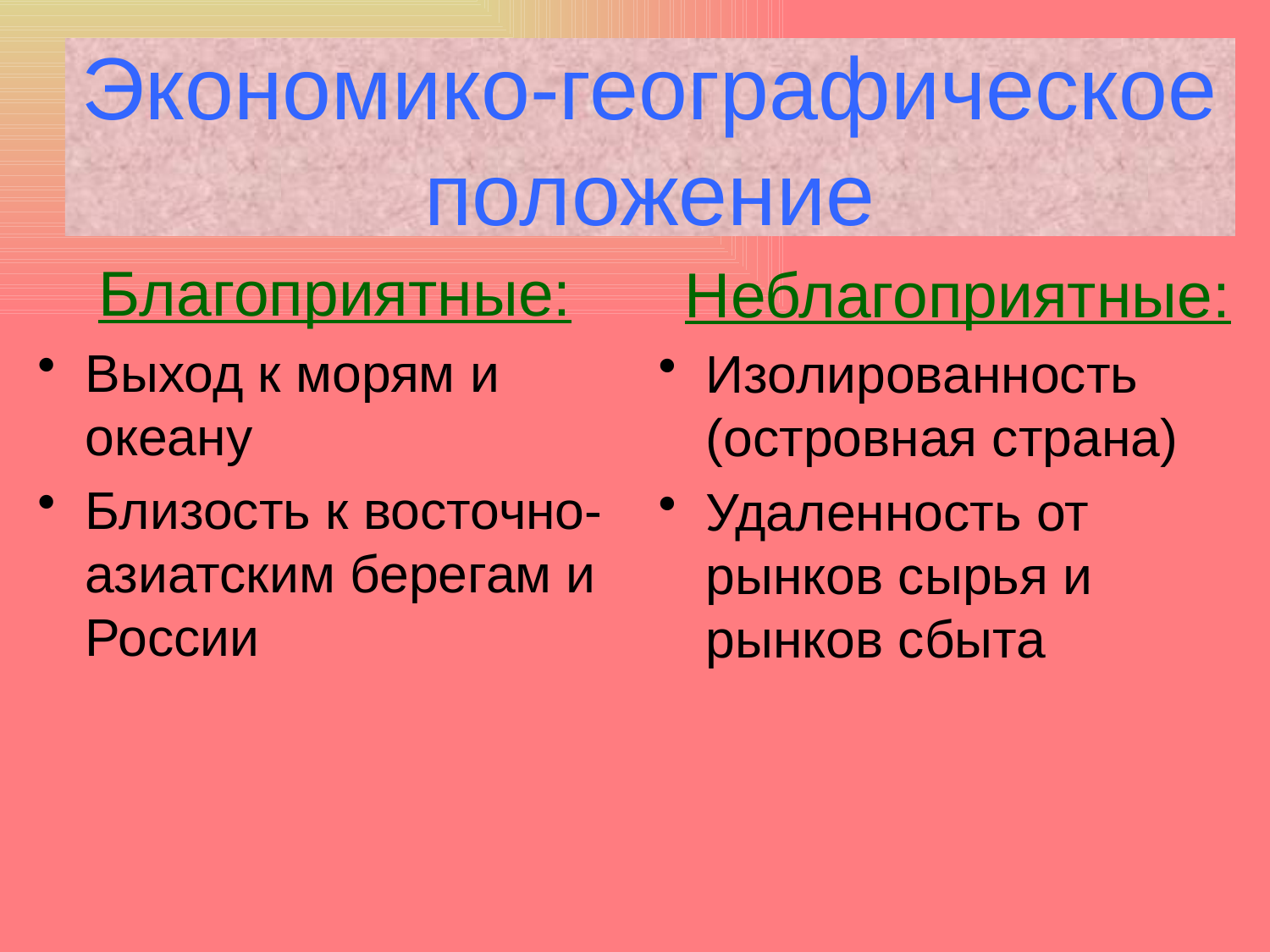

# Экономико-географическое положение
Благоприятные:
Выход к морям и океану
Близость к восточно- азиатским берегам и России
Неблагоприятные:
Изолированность (островная страна)
Удаленность от рынков сырья и рынков сбыта